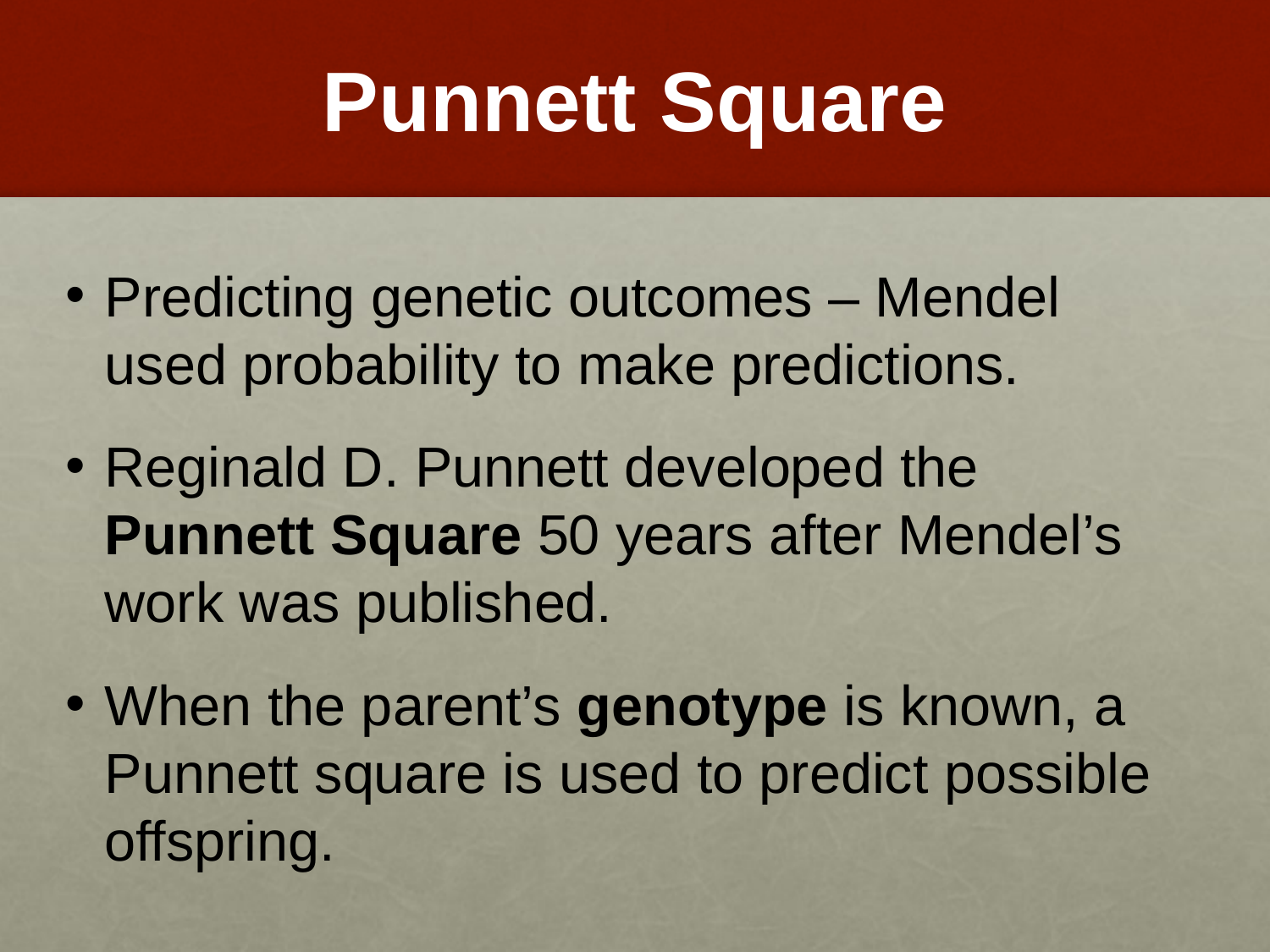

# Punnett Square
Predicting genetic outcomes – Mendel used probability to make predictions.
Reginald D. Punnett developed the Punnett Square 50 years after Mendel’s work was published.
When the parent’s genotype is known, a Punnett square is used to predict possible offspring.